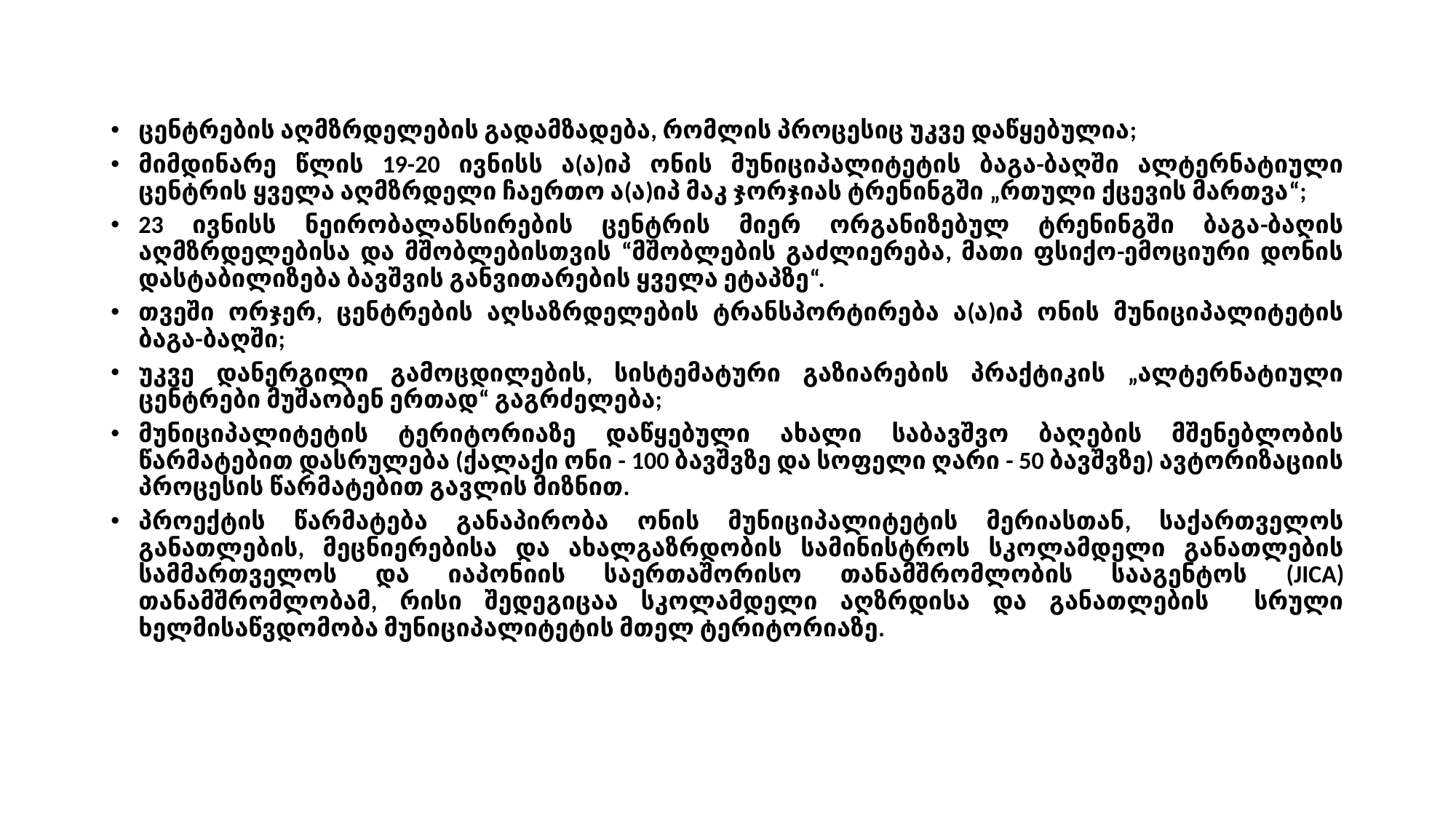

ცენტრების აღმზრდელების გადამზადება, რომლის პროცესიც უკვე დაწყებულია;
მიმდინარე წლის 19-20 ივნისს ა(ა)იპ ონის მუნიციპალიტეტის ბაგა-ბაღში ალტერნატიული ცენტრის ყველა აღმზრდელი ჩაერთო ა(ა)იპ მაკ ჯორჯიას ტრენინგში „რთული ქცევის მართვა“;
23 ივნისს ნეირობალანსირების ცენტრის მიერ ორგანიზებულ ტრენინგში ბაგა-ბაღის აღმზრდელებისა და მშობლებისთვის “მშობლების გაძლიერება, მათი ფსიქო-ემოციური დონის დასტაბილიზება ბავშვის განვითარების ყველა ეტაპზე“.
თვეში ორჯერ, ცენტრების აღსაზრდელების ტრანსპორტირება ა(ა)იპ ონის მუნიციპალიტეტის ბაგა-ბაღში;
უკვე დანერგილი გამოცდილების, სისტემატური გაზიარების პრაქტიკის „ალტერნატიული ცენტრები მუშაობენ ერთად“ გაგრძელება;
მუნიციპალიტეტის ტერიტორიაზე დაწყებული ახალი საბავშვო ბაღების მშენებლობის წარმატებით დასრულება (ქალაქი ონი - 100 ბავშვზე და სოფელი ღარი - 50 ბავშვზე) ავტორიზაციის პროცესის წარმატებით გავლის მიზნით.
პროექტის წარმატება განაპირობა ონის მუნიციპალიტეტის მერიასთან, საქართველოს განათლების, მეცნიერებისა და ახალგაზრდობის სამინისტროს სკოლამდელი განათლების სამმართველოს და იაპონიის საერთაშორისო თანამშრომლობის სააგენტოს (JICA) თანამშრომლობამ, რისი შედეგიცაა სკოლამდელი აღზრდისა და განათლების  სრული ხელმისაწვდომობა მუნიციპალიტეტის მთელ ტერიტორიაზე.